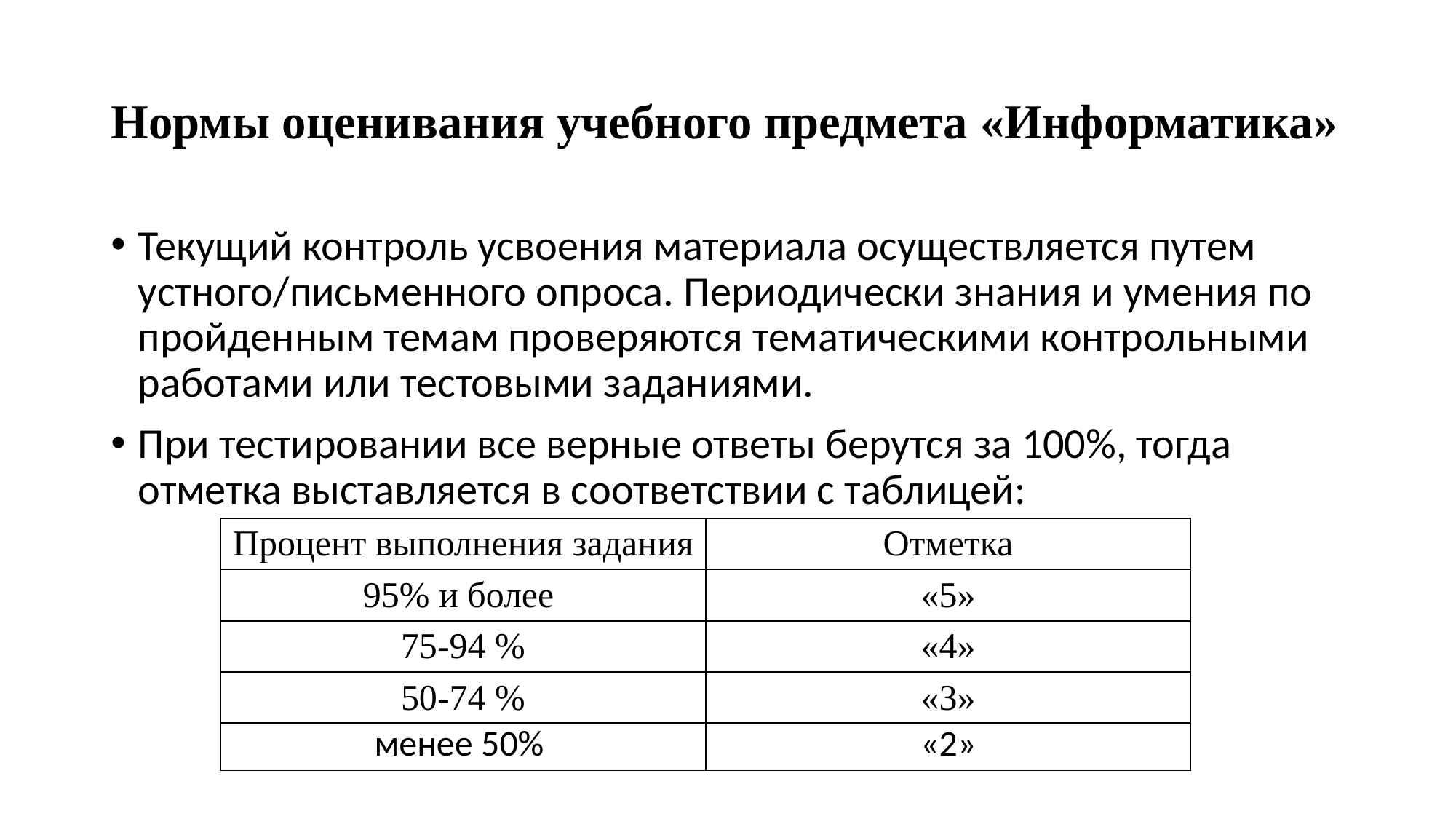

# Нормы оценивания учебного предмета «Информатика»
Текущий контроль усвоения материала осуществляется путем устного/письменного опроса. Периодически знания и умения по пройденным темам проверяются тематическими контрольными работами или тестовыми заданиями.
При тестировании все верные ответы берутся за 100%, тогда отметка выставляется в соответствии с таблицей:

| Процент выполнения задания | Отметка |
| --- | --- |
| 95% и более | «5» |
| 75-94 % | «4» |
| 50-74 % | «3» |
| менее 50% | «2» |